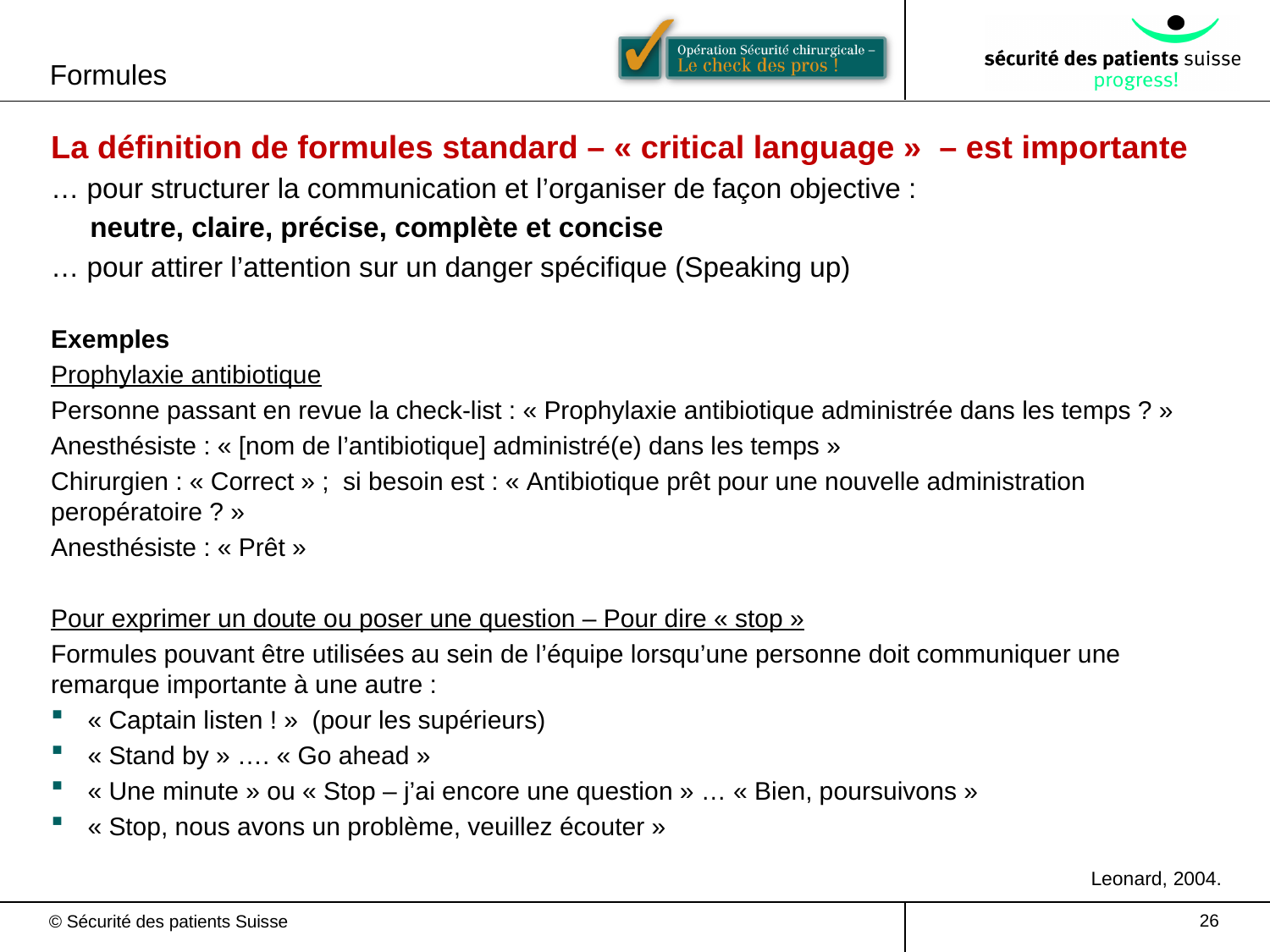

Formules
La définition de formules standard – « critical language »  – est importante
… pour structurer la communication et l’organiser de façon objective :
     neutre, claire, précise, complète et concise
… pour attirer l’attention sur un danger spécifique (Speaking up)

Exemples
Prophylaxie antibiotique
Personne passant en revue la check-list : « Prophylaxie antibiotique administrée dans les temps ? »
Anesthésiste : « [nom de l’antibiotique] administré(e) dans les temps »
Chirurgien : « Correct » ;  si besoin est : « Antibiotique prêt pour une nouvelle administration peropératoire ? »
Anesthésiste : « Prêt »

Pour exprimer un doute ou poser une question – Pour dire « stop »
Formules pouvant être utilisées au sein de l’équipe lorsqu’une personne doit communiquer une remarque importante à une autre :
« Captain listen ! »  (pour les supérieurs)
« Stand by » …. « Go ahead »
« Une minute » ou « Stop – j’ai encore une question » … « Bien, poursuivons »
« Stop, nous avons un problème, veuillez écouter »

Leonard, 2004.
26
© Sécurité des patients Suisse